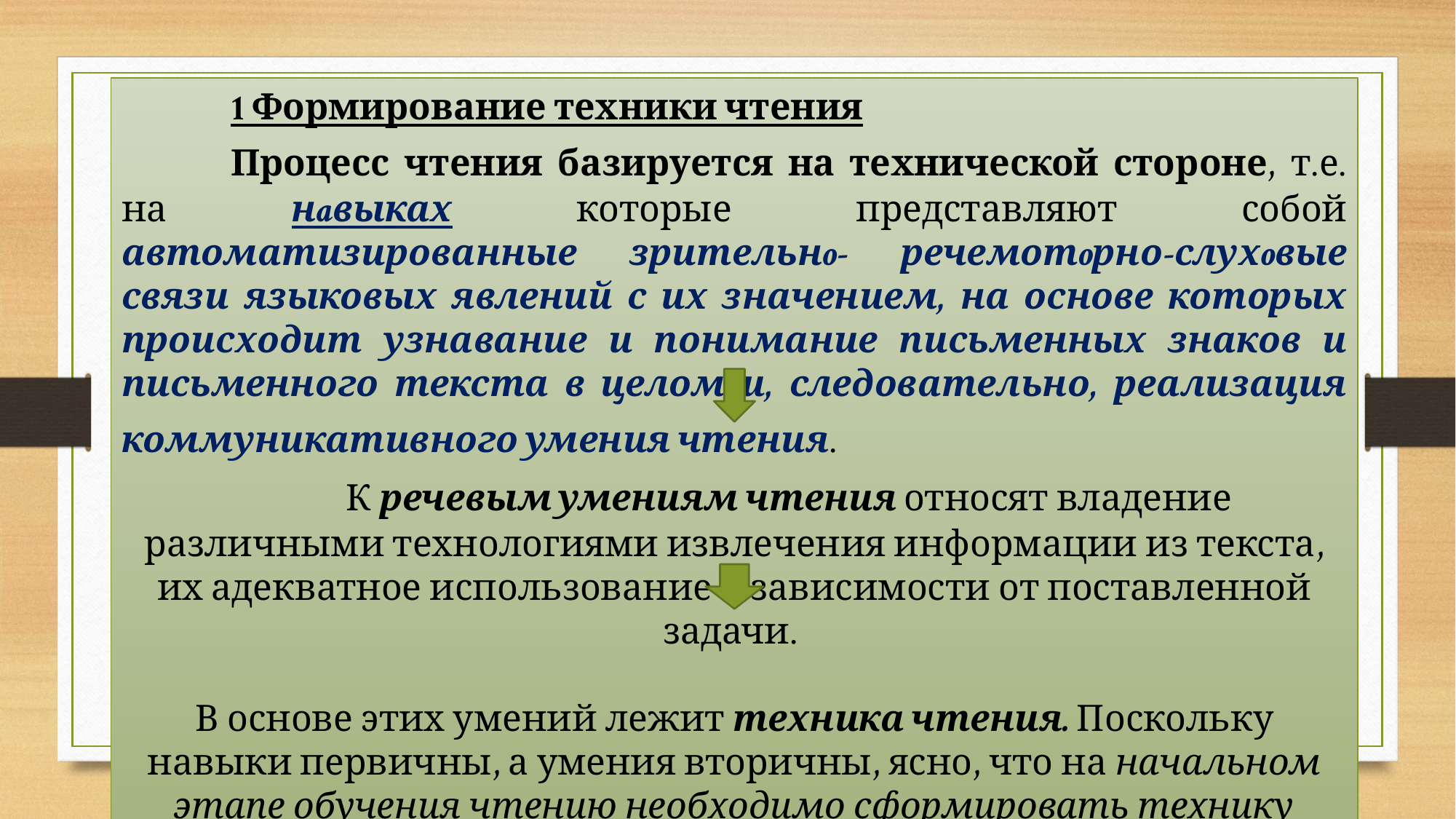

1 Формирование техники чтения
	Процесс чтения базируется на технической стороне, т.е. на нaвыках которые представляют собой автоматизированные зрительнo- речемотoрно-слухoвые связи языковых явлений с их значением, на основе которых происходит узнавание и понимание письменных знаков и письменного текста в целом и, следовательно, реализация коммуникативного умения чтения.
	К речевым умениям чтения относят владение различными технологиями извлечения информации из текста, их адекватное использование в зависимости от поставленной задачи.

В основе этих умений лежит техника чтения. Поскольку навыки первичны, а умения вторичны, ясно, что на начальном этапе обучения чтению необходимо сформировать технику чтения.